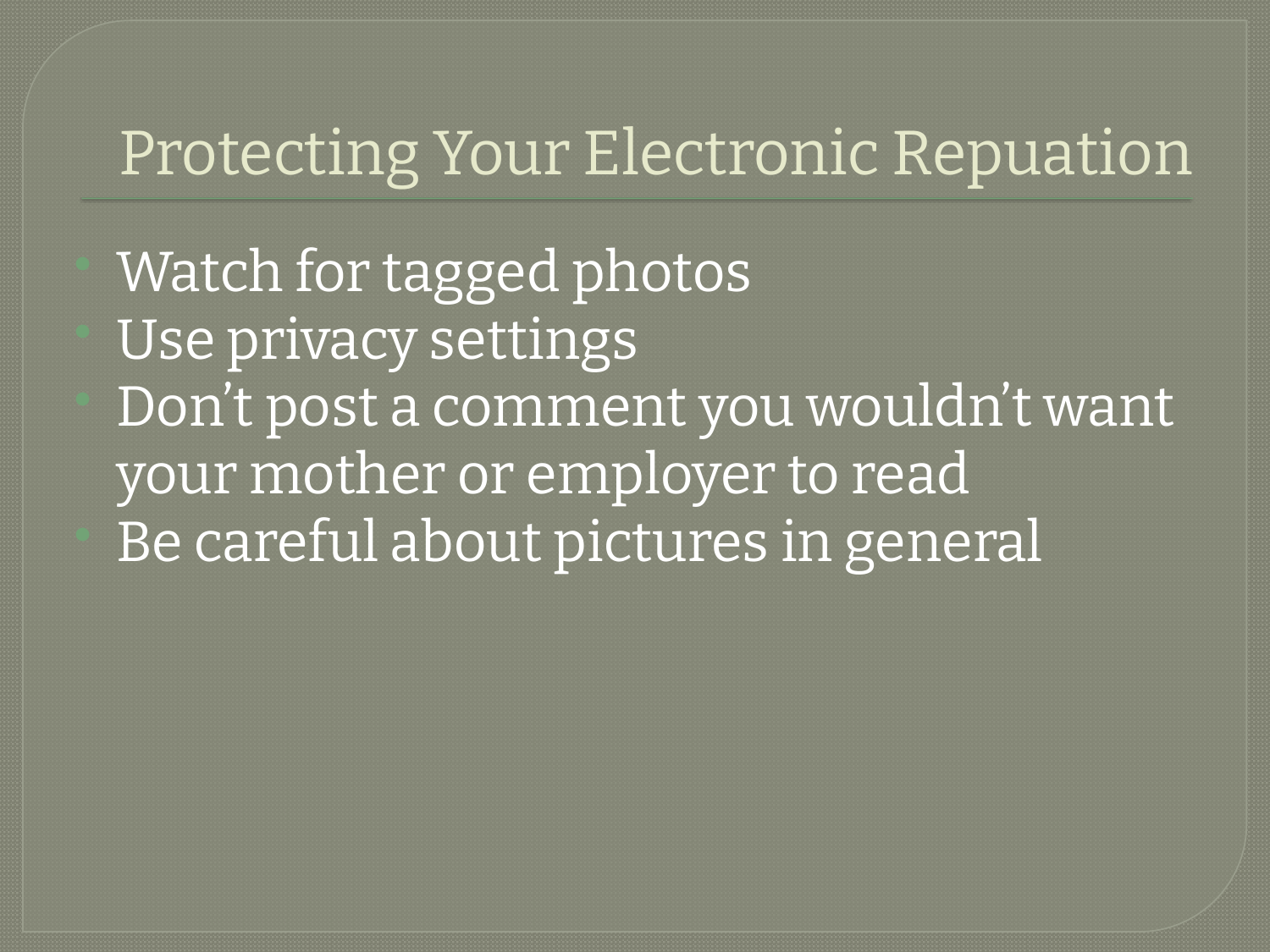

# Protecting Your Electronic Repuation
Watch for tagged photos
Use privacy settings
Don’t post a comment you wouldn’t want your mother or employer to read
Be careful about pictures in general